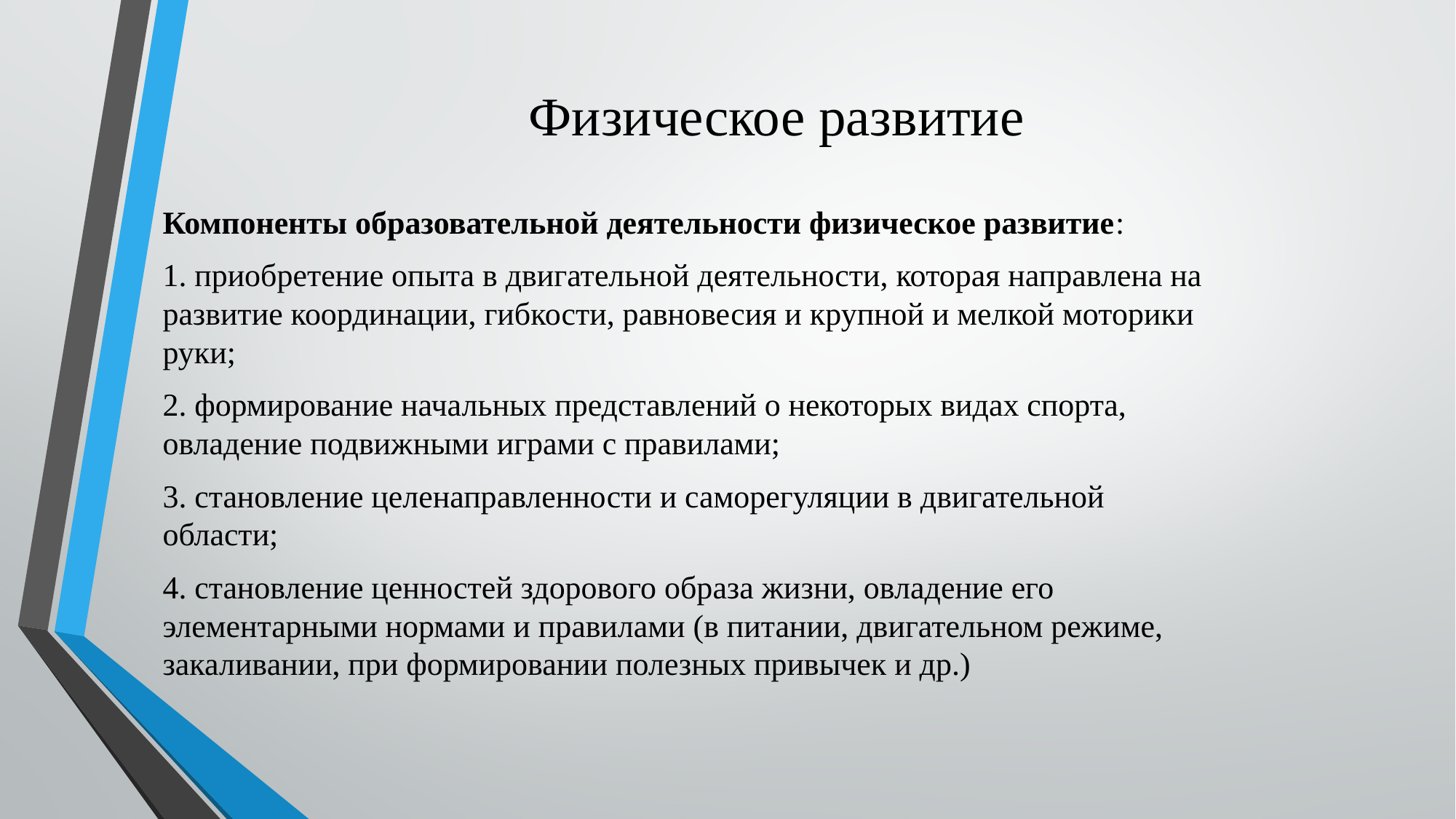

# Физическое развитие
Компоненты образовательной деятельности физическое развитие:
1. приобретение опыта в двигательной деятельности, которая направлена на развитие координации, гибкости, равновесия и крупной и мелкой моторики руки;
2. формирование начальных представлений о некоторых видах спорта, овладение подвижными играми с правилами;
3. становление целенаправленности и саморегуляции в двигательной области;
4. становление ценностей здорового образа жизни, овладение его элементарными нормами и правилами (в питании, двигательном режиме, закаливании, при формировании полезных привычек и др.)